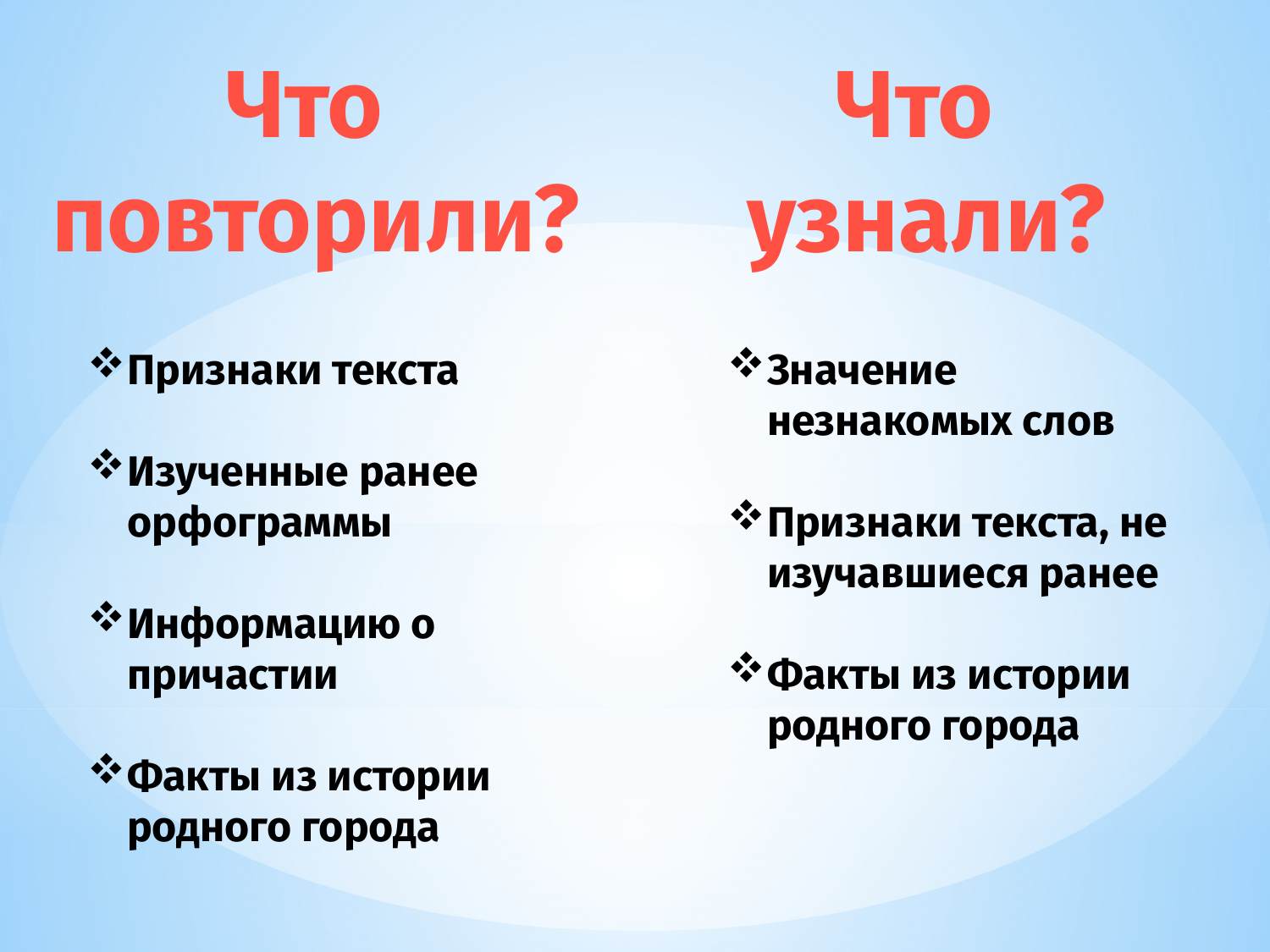

Что
повторили?
Что
узнали?
Признаки текста

Изученные ранее орфограммы

Информацию о причастии

Факты из истории родного города
Значение незнакомых слов

Признаки текста, не изучавшиеся ранее

Факты из истории родного города